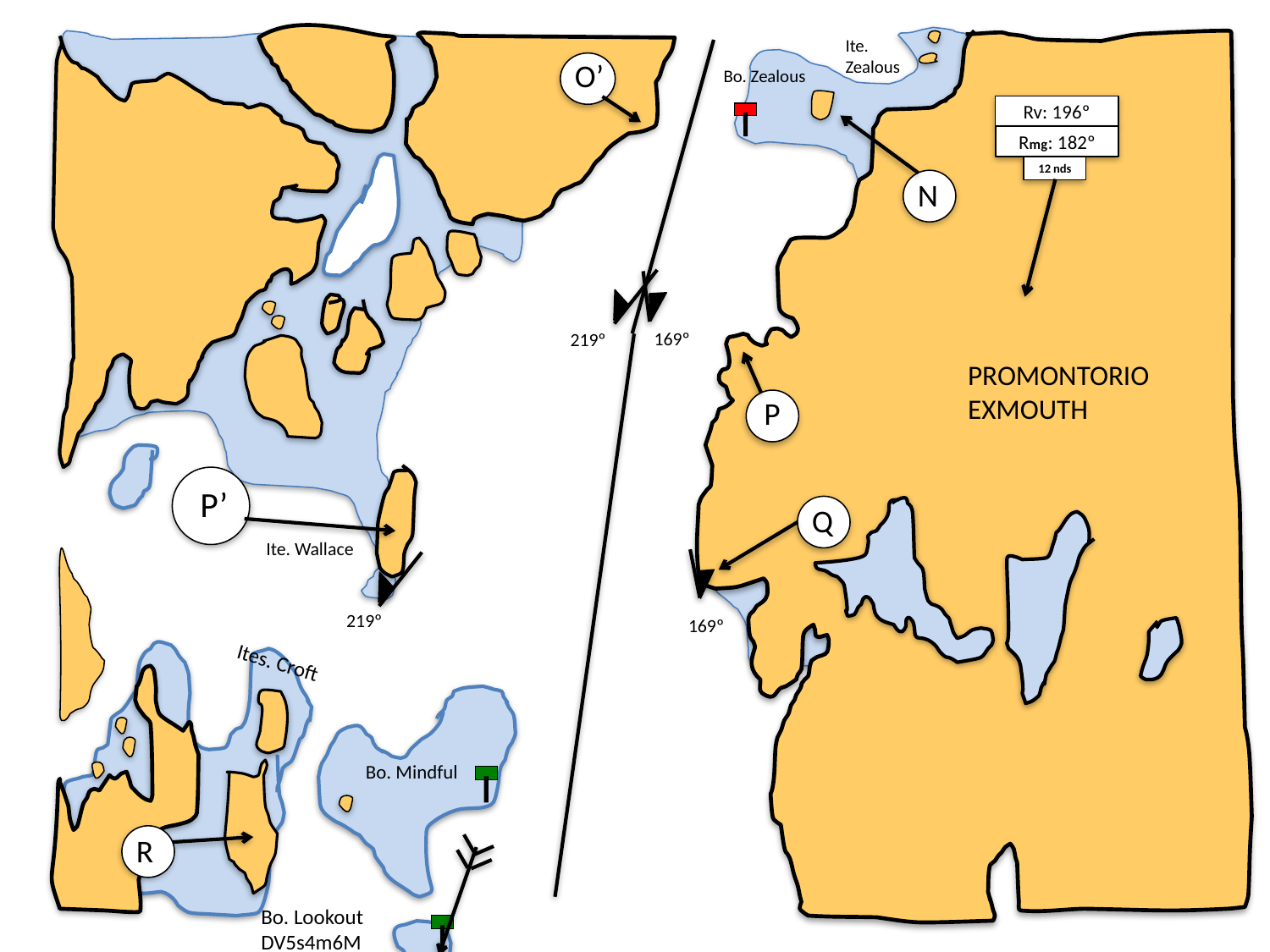

Ite.
Zealous

O’

Bo. Zealous

Rv: 196º
Rmg: 182º
12 nds

N

169º
219º

PROMONTORIO
EXMOUTH
P

P’
Q

Ite. Wallace

219º
169º

Ites. Croft

Bo. Mindful

R

Bo. Lookout
DV5s4m6M